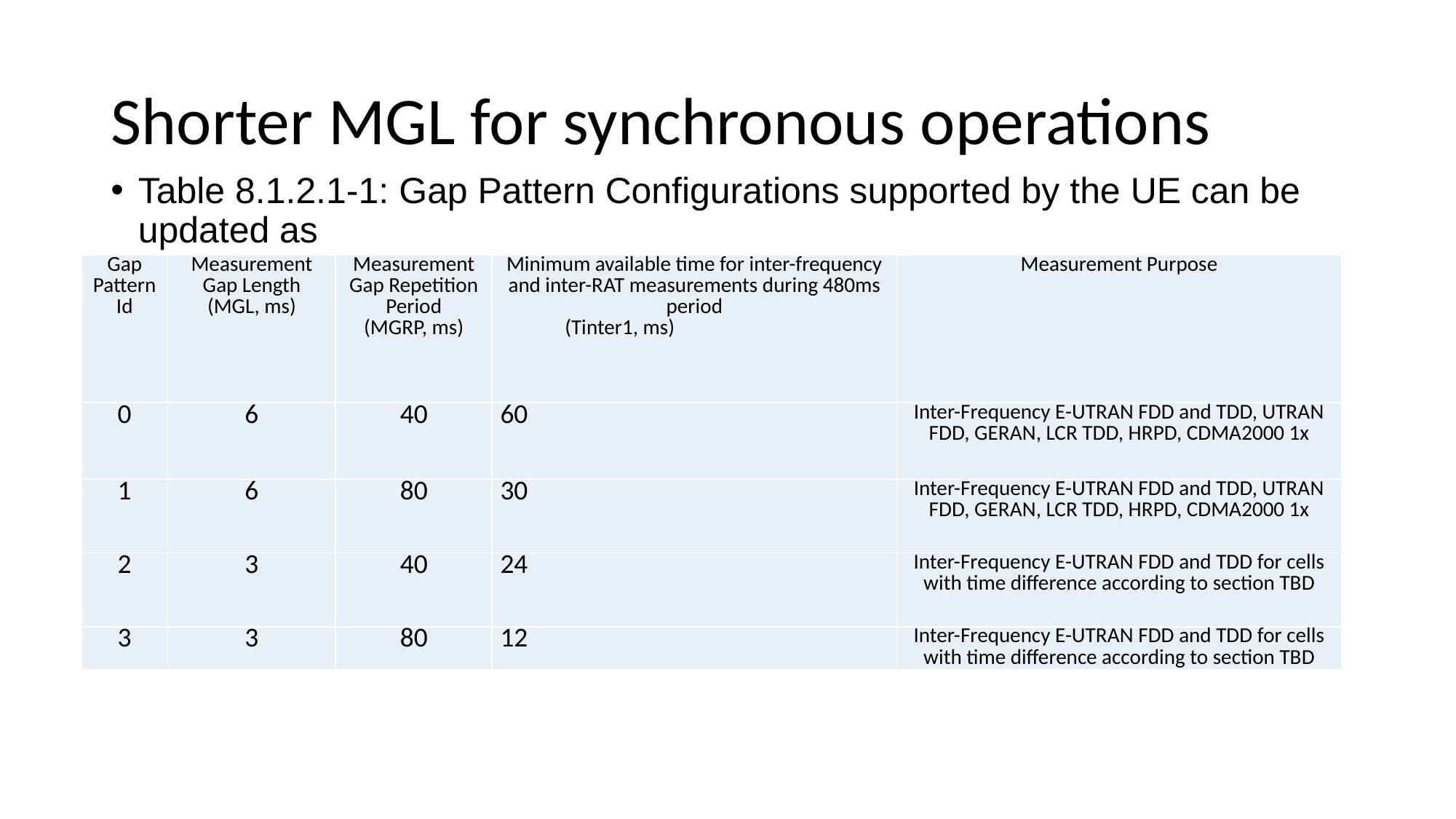

# Shorter MGL for synchronous operations
Table 8.1.2.1-1: Gap Pattern Configurations supported by the UE can be updated as

| Gap Pattern Id | Measurement Gap Length (MGL, ms) | Measurement Gap Repetition Period (MGRP, ms) | Minimum available time for inter-frequency and inter-RAT measurements during 480ms period (Tinter1, ms) | Measurement Purpose |
| --- | --- | --- | --- | --- |
| 0 | 6 | 40 | 60 | Inter-Frequency E-UTRAN FDD and TDD, UTRAN FDD, GERAN, LCR TDD, HRPD, CDMA2000 1x |
| 1 | 6 | 80 | 30 | Inter-Frequency E-UTRAN FDD and TDD, UTRAN FDD, GERAN, LCR TDD, HRPD, CDMA2000 1x |
| 2 | 3 | 40 | 24 | Inter-Frequency E-UTRAN FDD and TDD for cells with time difference according to section TBD |
| 3 | 3 | 80 | 12 | Inter-Frequency E-UTRAN FDD and TDD for cells with time difference according to section TBD |